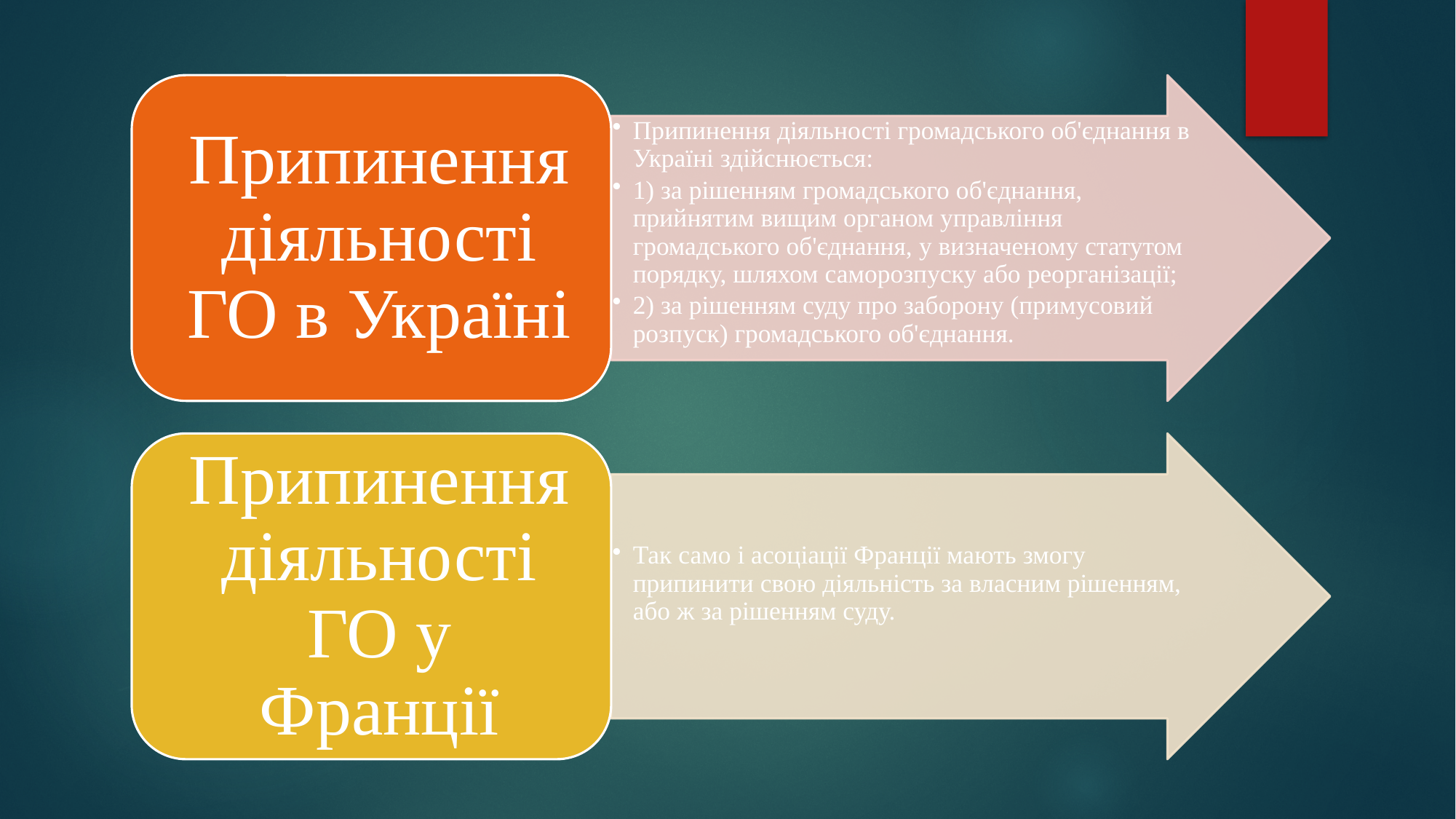

Припинення діяльності громадського об'єднання в Україні здійснюється:
1) за рішенням громадського об'єднання, прийнятим вищим органом управління громадського об'єднання, у визначеному статутом порядку, шляхом саморозпуску або реорганізації;
2) за рішенням суду про заборону (примусовий розпуск) громадського об'єднання.
Припинення діяльності ГО в Україні

Так само і асоціації Франції мають змогу припинити свою діяльність за власним рішенням, або ж за рішенням суду.
Припинення діяльності ГО у Франції